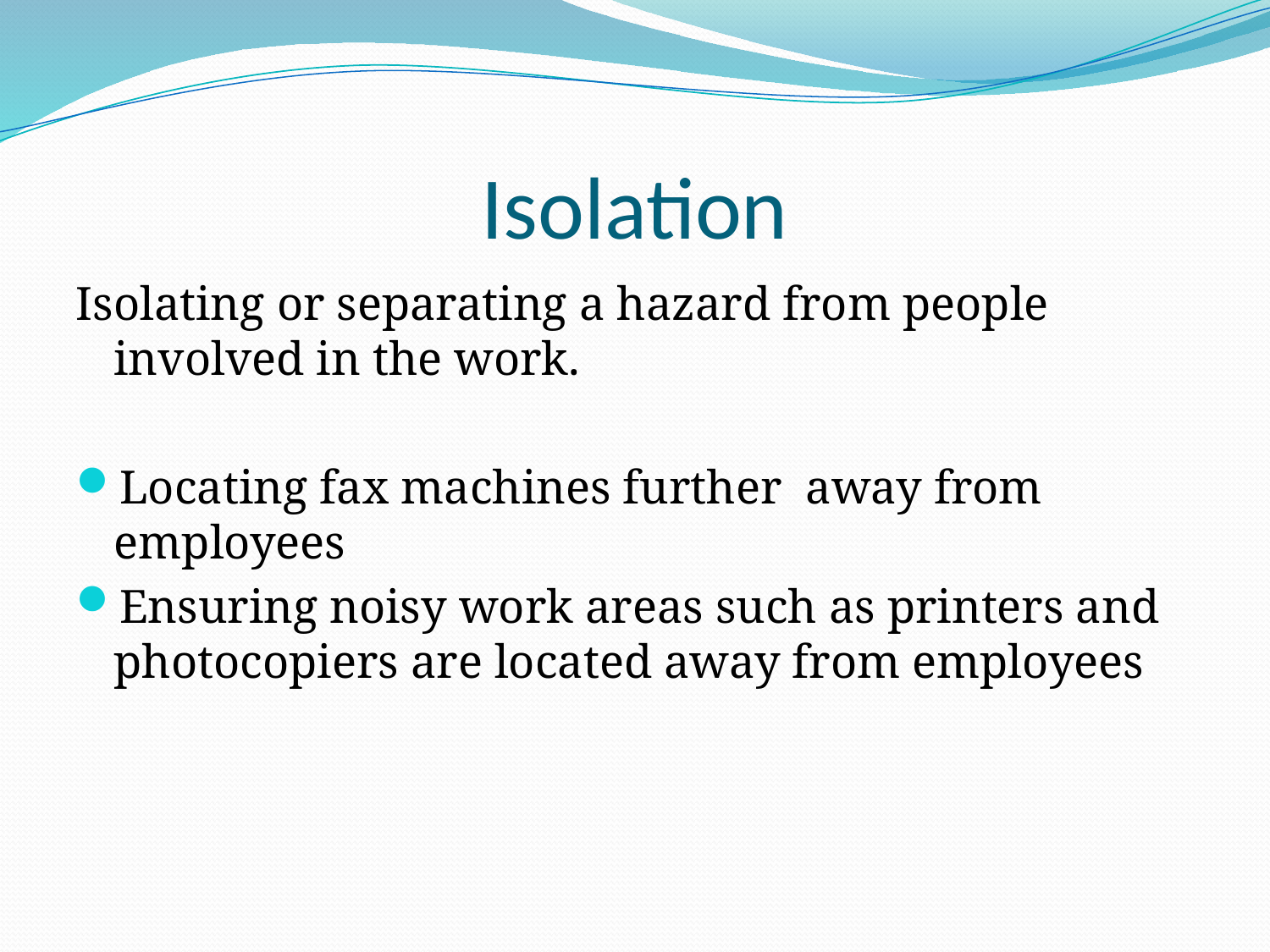

# Isolation
Isolating or separating a hazard from people involved in the work.

Locating fax machines further  away from employees
Ensuring noisy work areas such as printers and photocopiers are located away from employees